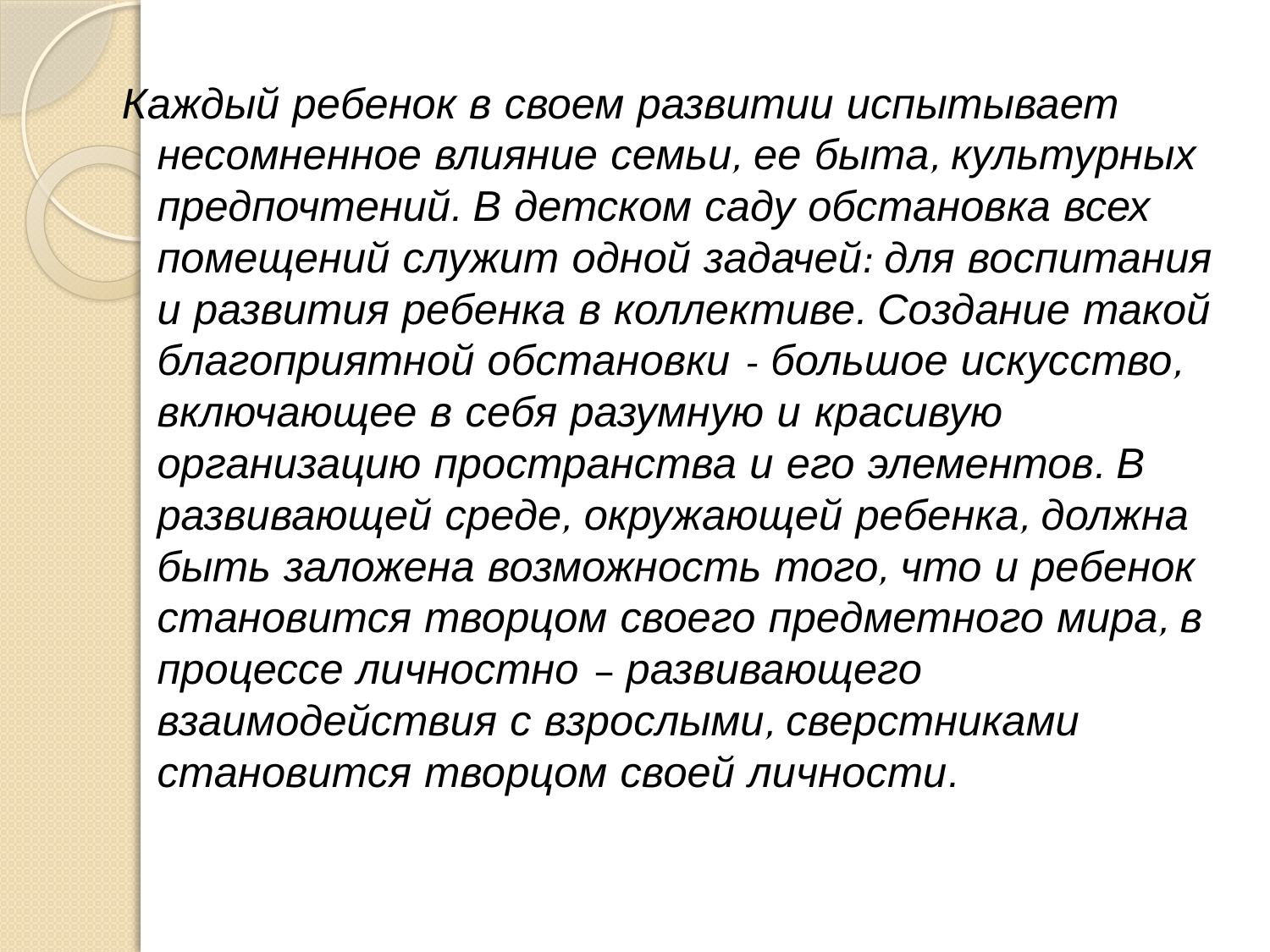

Каждый ребенок в своем развитии испытывает несомненное влияние семьи, ее быта, культурных предпочтений. В детском саду обстановка всех помещений служит одной задачей: для воспитания и развития ребенка в коллективе. Создание такой благоприятной обстановки - большое искусство, включающее в себя разумную и красивую организацию пространства и его элементов. В развивающей среде, окружающей ребенка, должна быть заложена возможность того, что и ребенок становится творцом своего предметного мира, в процессе личностно – развивающего взаимодействия с взрослыми, сверстниками становится творцом своей личности.